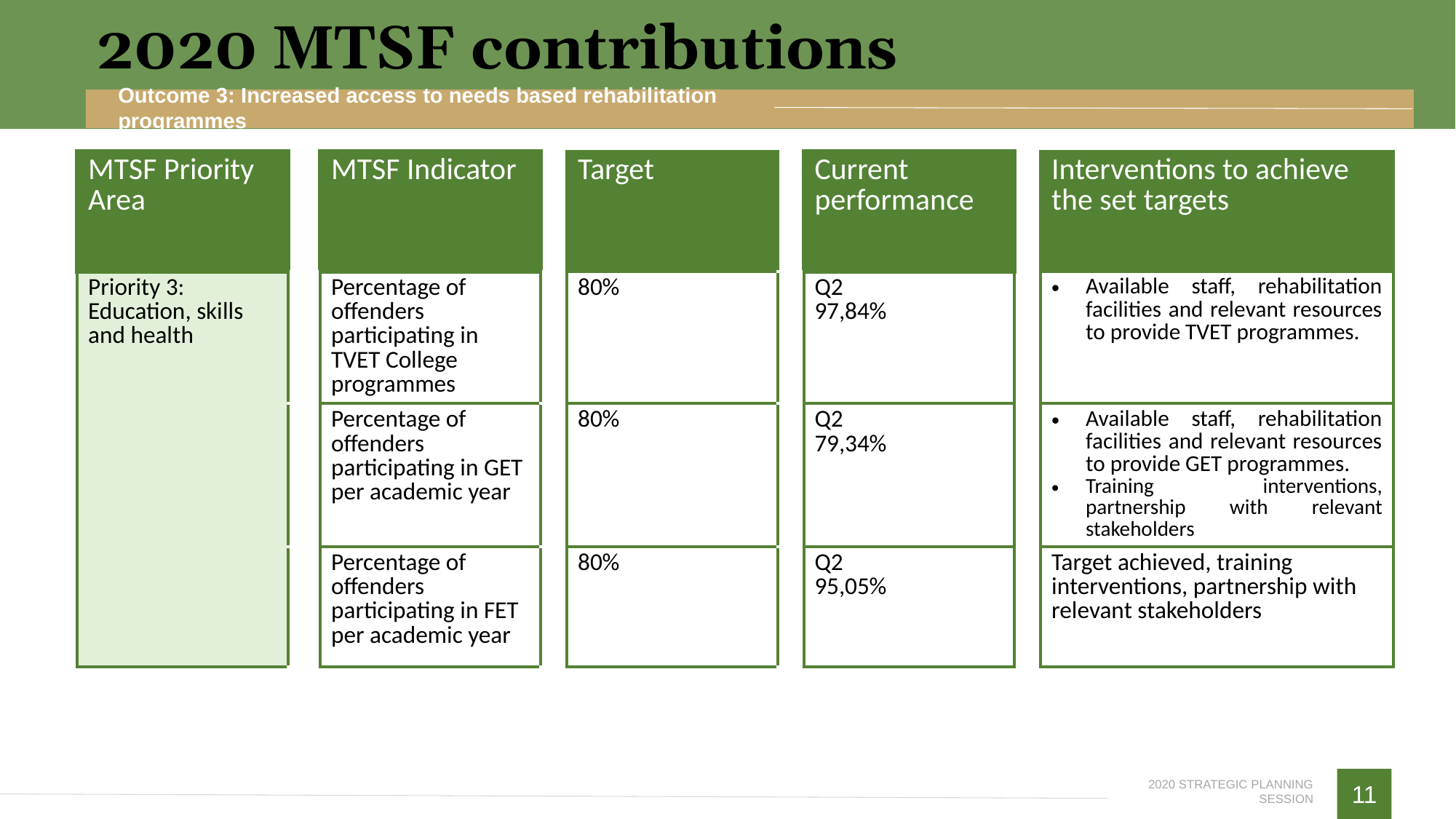

2020 MTSF contributions
| MTSF Priority Area |  | MTSF Indicator |  | Target |  | Current performance |  | Interventions to achieve the set targets |
| --- | --- | --- | --- | --- | --- | --- | --- | --- |
| Priority 3: Education, skills and health |  | Percentage of offenders participating in TVET College programmes |  | 80% |  | Q2 97,84% |  | Available staff, rehabilitation facilities and relevant resources to provide TVET programmes. |
|  |  | Percentage of offenders participating in GET per academic year |  | 80% |  | Q2 79,34% |  | Available staff, rehabilitation facilities and relevant resources to provide GET programmes. Training interventions, partnership with relevant stakeholders |
|  |  | Percentage of offenders participating in FET per academic year |  | 80% |  | Q2 95,05% |  | Target achieved, training interventions, partnership with relevant stakeholders |